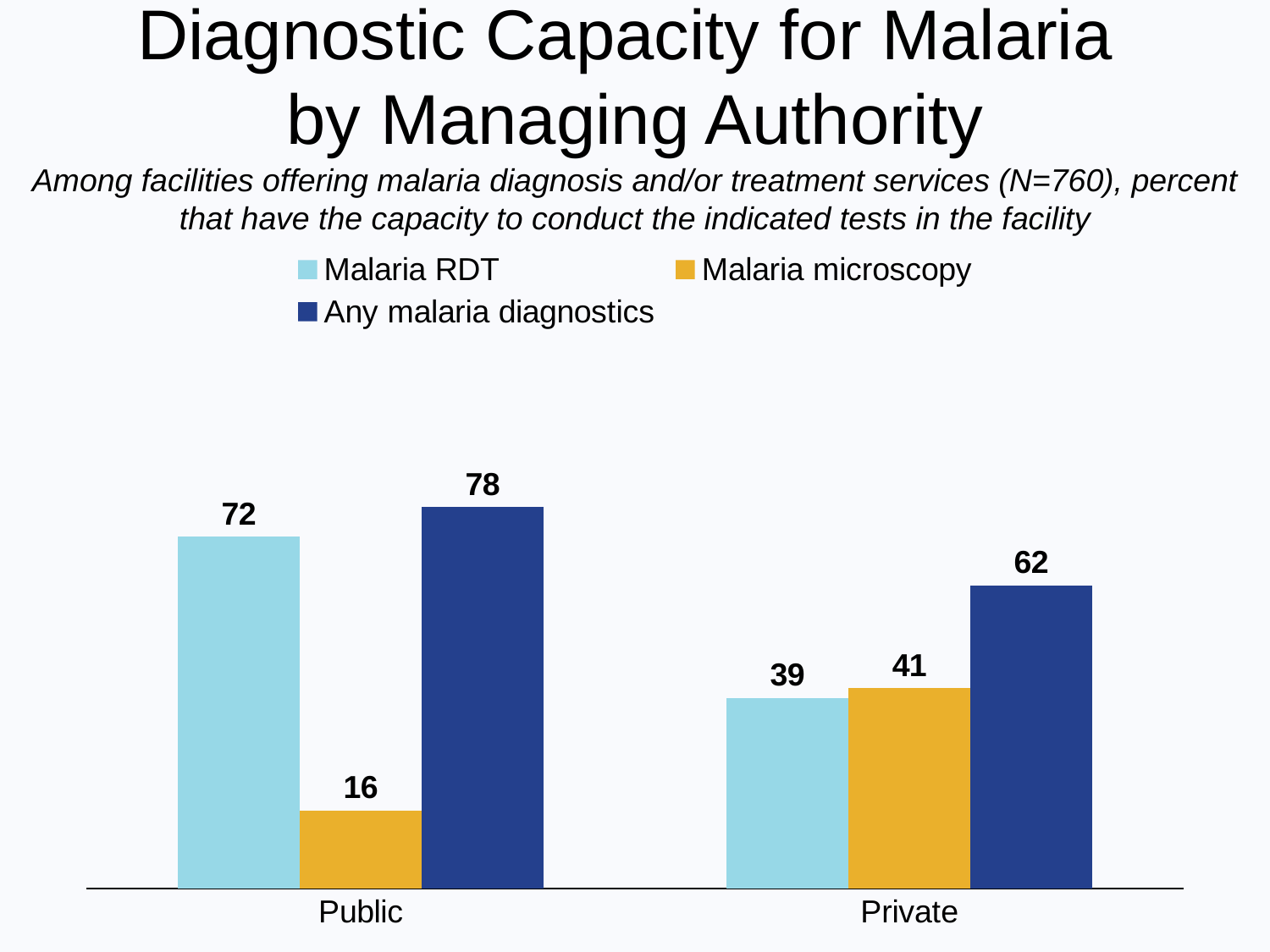

# Diagnostic Capacity for Malaria by Managing Authority
Among facilities offering malaria diagnosis and/or treatment services (N=760), percent that have the capacity to conduct the indicated tests in the facility

### Chart

| Category | Malaria RDT | Malaria microscopy | Any malaria diagnostics |
|---|---|---|---|
| Public | 72.0 | 16.0 | 78.0 |
| Private | 39.0 | 41.0 | 62.0 |